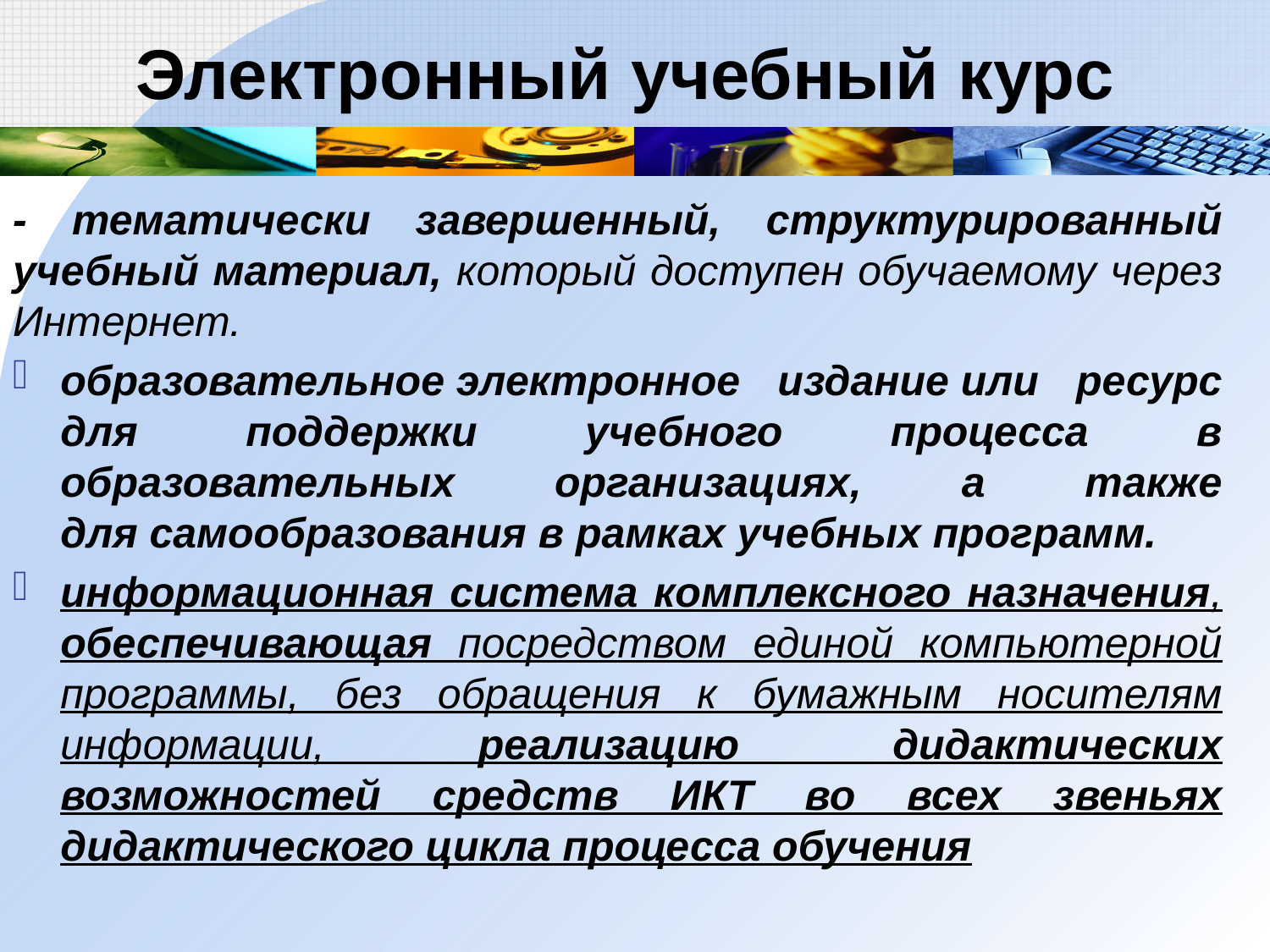

# Электронный учебный курс
- тематически завершенный, структурированный учебный материал, который доступен обучаемому через Интернет.
образовательное электронное издание или ресурс для поддержки учебного процесса в образовательных организациях, а также для самообразования в рамках учебных программ.
информационная система комплексного назначения, обеспечивающая посредством единой компьютерной программы, без обращения к бумажным носителям информации, реализацию дидактических возможностей средств ИКТ во всех звеньях дидактического цикла процесса обучения